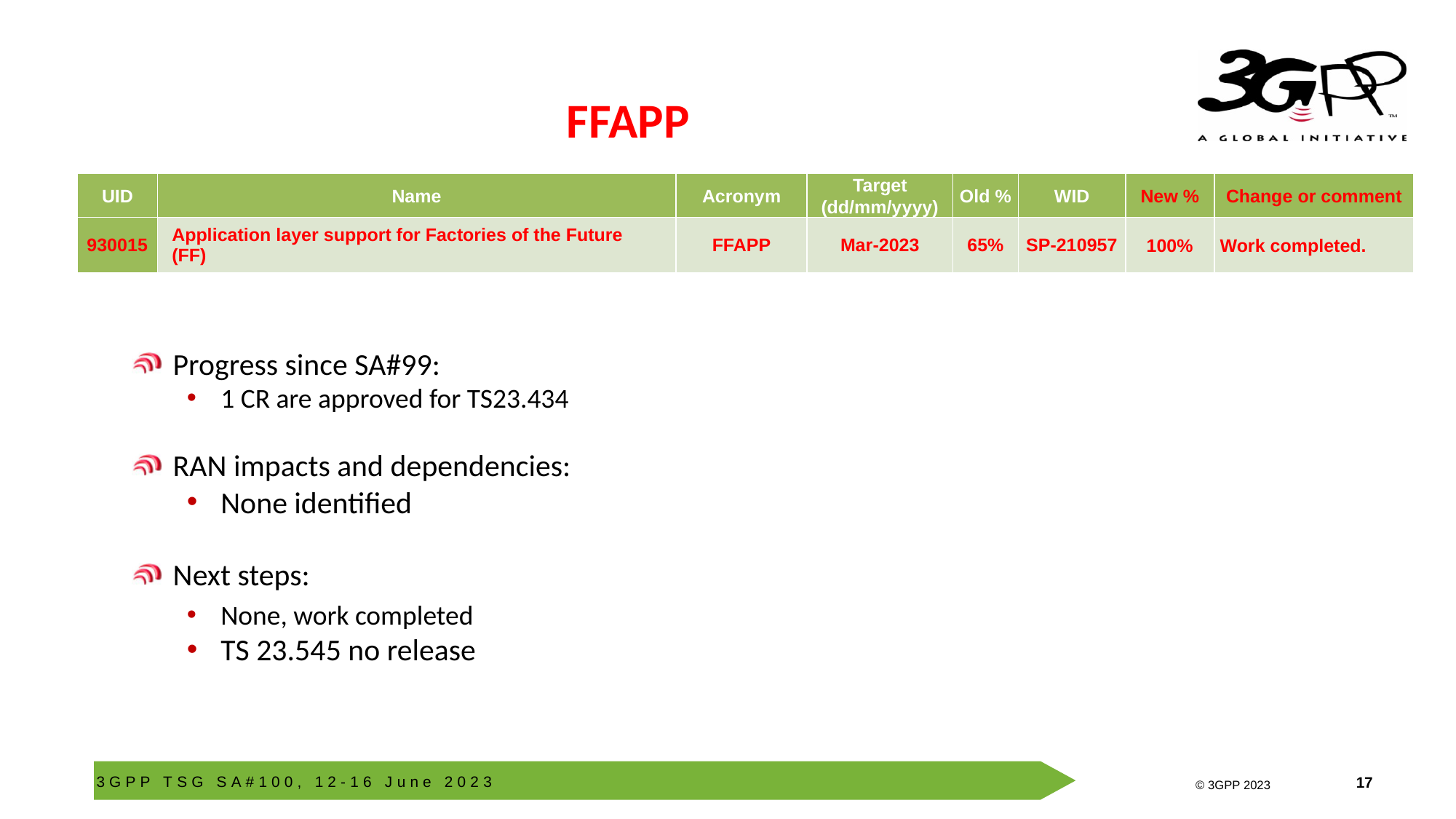

# FFAPP
| UID | Name | Acronym | Target (dd/mm/yyyy) | Old % | WID | New % | Change or comment |
| --- | --- | --- | --- | --- | --- | --- | --- |
| 930015 | Application layer support for Factories of the Future (FF) | FFAPP | Mar-2023 | 65% | SP-210957 | 100% | Work completed. |
Progress since SA#99:
1 CR are approved for TS23.434

RAN impacts and dependencies:
None identified

Next steps:
None, work completed
TS 23.545 no release